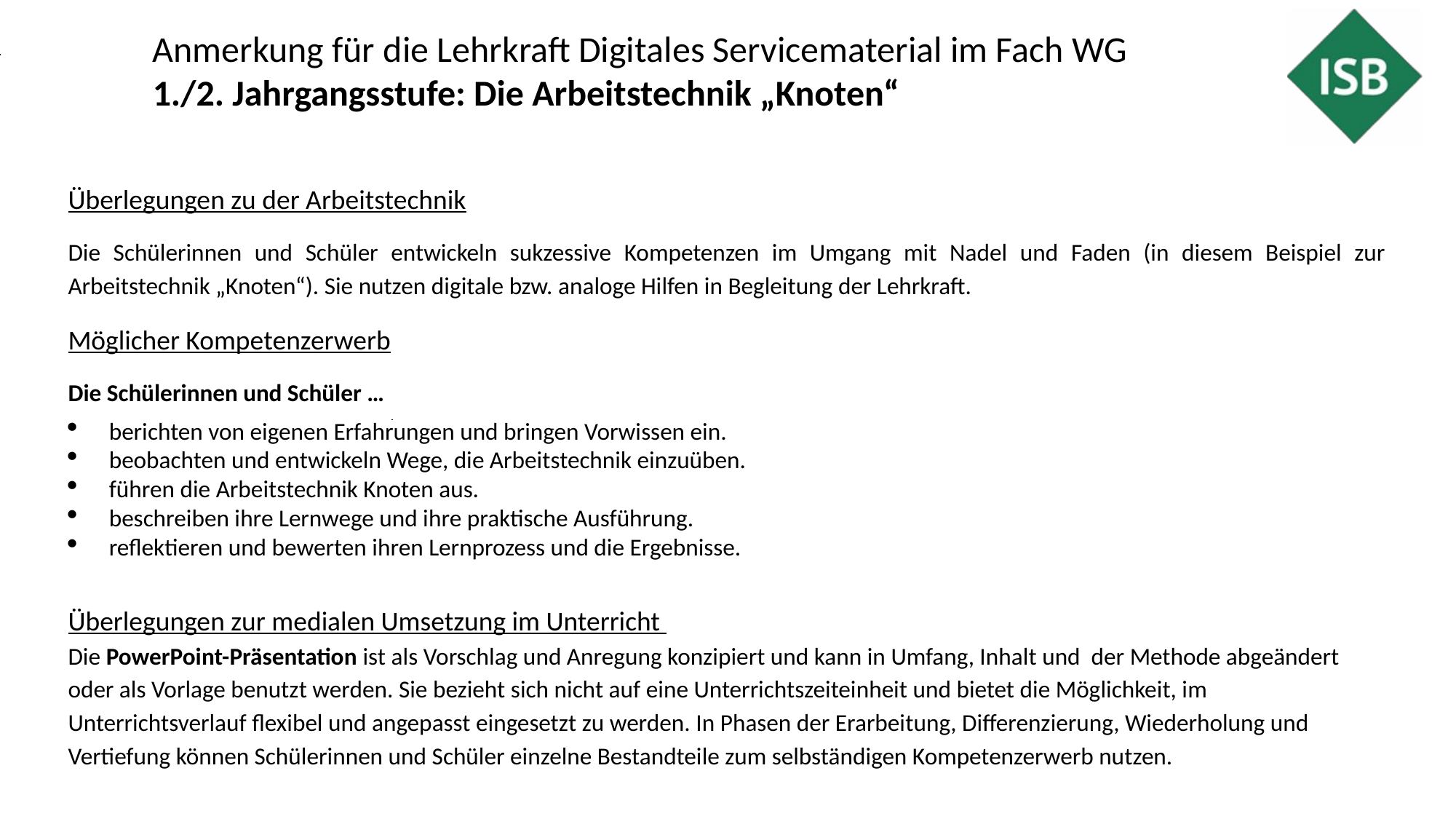

Anmerkung für die Lehrkraft Digitales Servicematerial im Fach WG
1./2. Jahrgangsstufe: Die Arbeitstechnik „Knoten“

Überlegungen zu der Arbeitstechnik
Die Schülerinnen und Schüler entwickeln sukzessive Kompetenzen im Umgang mit Nadel und Faden (in diesem Beispiel zur Arbeitstechnik „Knoten“). Sie nutzen digitale bzw. analoge Hilfen in Begleitung der Lehrkraft.
Möglicher Kompetenzerwerb
Die Schülerinnen und Schüler …
berichten von eigenen Erfahrungen und bringen Vorwissen ein.
beobachten und entwickeln Wege, die Arbeitstechnik einzuüben.
führen die Arbeitstechnik Knoten aus.
beschreiben ihre Lernwege und ihre praktische Ausführung.
reflektieren und bewerten ihren Lernprozess und die Ergebnisse.

Überlegungen zur medialen Umsetzung im Unterricht
Die PowerPoint-Präsentation ist als Vorschlag und Anregung konzipiert und kann in Umfang, Inhalt und  der Methode abgeändert oder als Vorlage benutzt werden. Sie bezieht sich nicht auf eine Unterrichtszeiteinheit und bietet die Möglichkeit, im Unterrichtsverlauf flexibel und angepasst eingesetzt zu werden. In Phasen der Erarbeitung, Differenzierung, Wiederholung und Vertiefung können Schülerinnen und Schüler einzelne Bestandteile zum selbständigen Kompetenzerwerb nutzen.